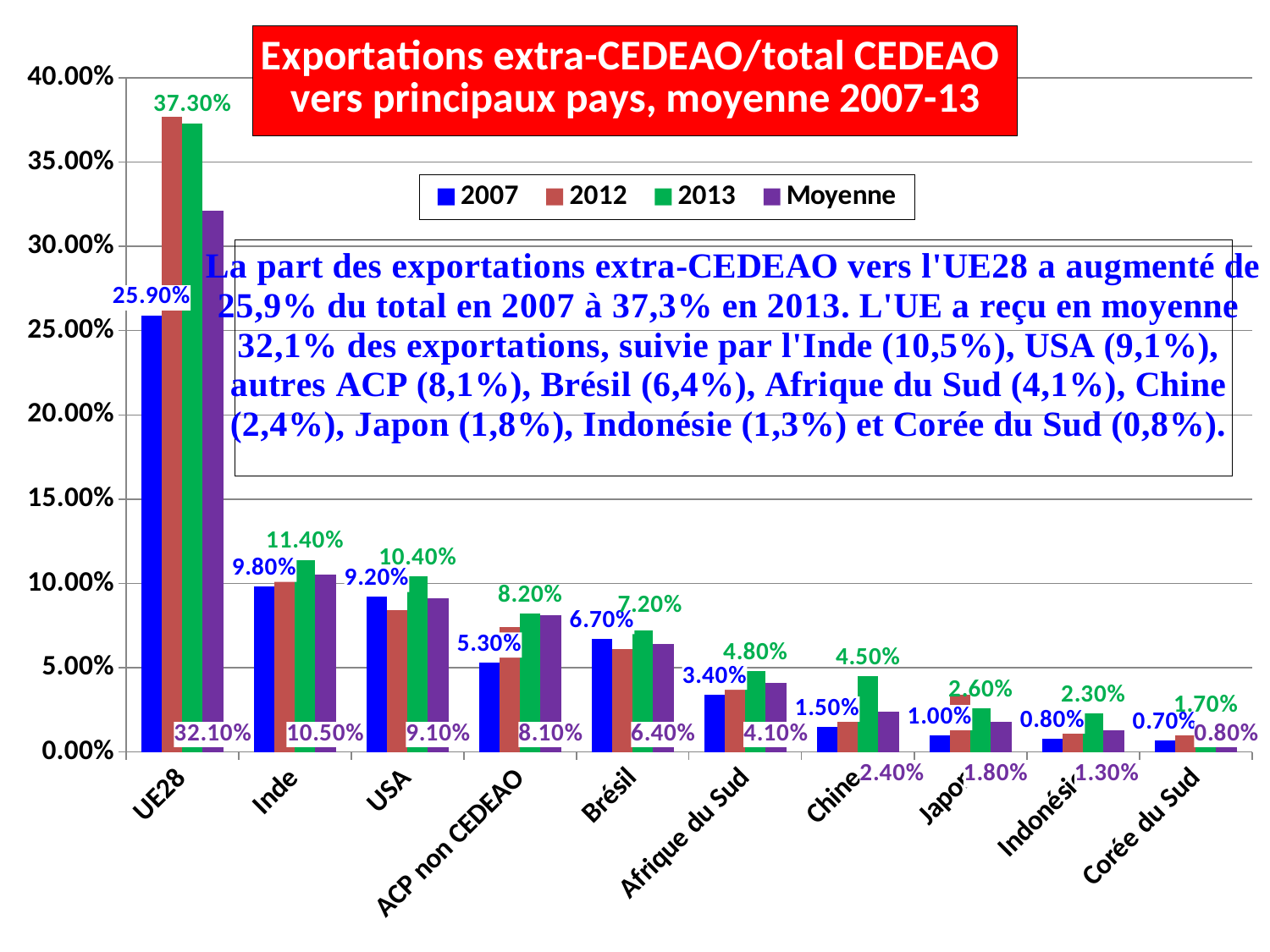

### Chart: Exportations extra-CEDEAO/total CEDEAO
vers principaux pays, moyenne 2007-13

| Category | 2007 | 2012 | 2013 | Moyenne |
|---|---|---|---|---|
| UE28 | 0.259 | 0.377 | 0.373 | 0.321 |
| Inde | 0.098 | 0.111 | 0.114 | 0.105 |
| USA | 0.092 | 0.084 | 0.104 | 0.091 |
| ACP non CEDEAO | 0.053 | 0.074 | 0.082 | 0.081 |
| Brésil | 0.067 | 0.061 | 0.072 | 0.064 |
| Afrique du Sud | 0.034 | 0.047 | 0.048 | 0.041 |
| Chine | 0.015 | 0.032 | 0.045 | 0.024 |
| Japon | 0.01 | 0.034 | 0.026 | 0.018 |
| Indonésie | 0.008 | 0.02 | 0.023 | 0.013 |
| Corée du Sud | 0.007 | 0.01 | 0.017 | 0.008 |